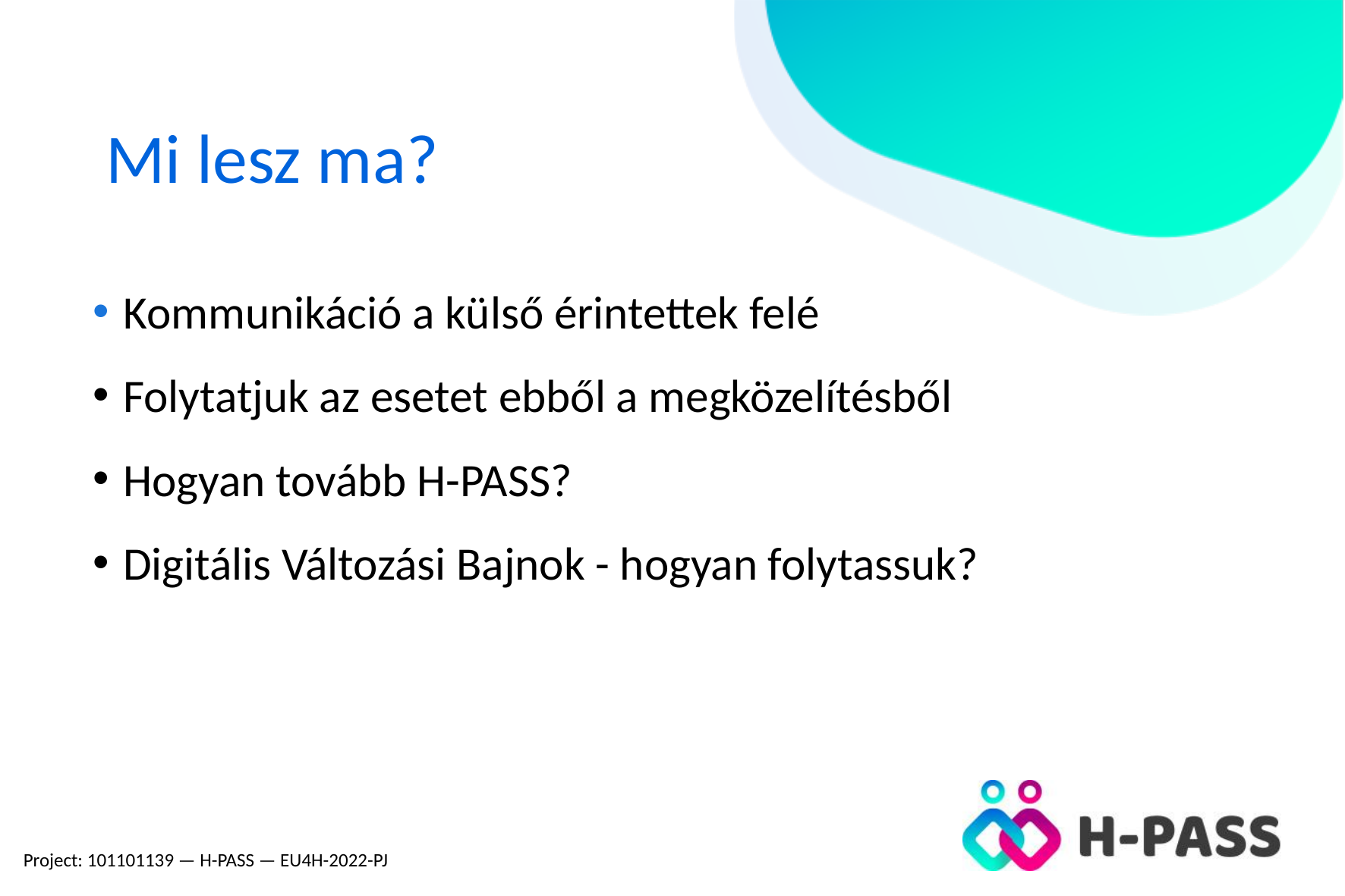

Mi lesz ma?
Kommunikáció a külső érintettek felé
Folytatjuk az esetet ebből a megközelítésből
Hogyan tovább H-PASS?
Digitális Változási Bajnok - hogyan folytassuk?
Project: 101101139 — H-PASS — EU4H-2022-PJ